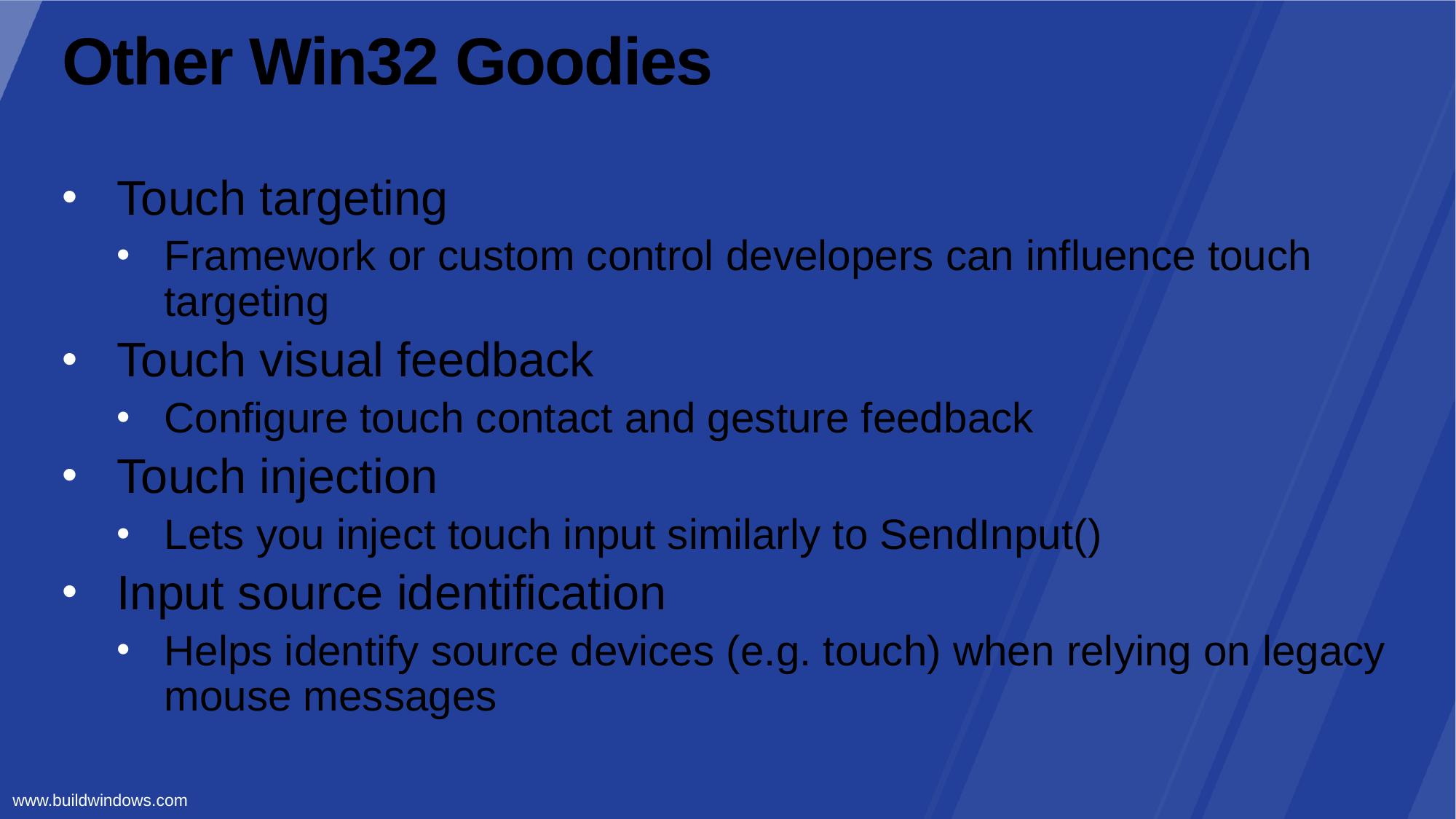

# Other Win32 Goodies
Touch targeting
Framework or custom control developers can influence touch targeting
Touch visual feedback
Configure touch contact and gesture feedback
Touch injection
Lets you inject touch input similarly to SendInput()
Input source identification
Helps identify source devices (e.g. touch) when relying on legacy mouse messages